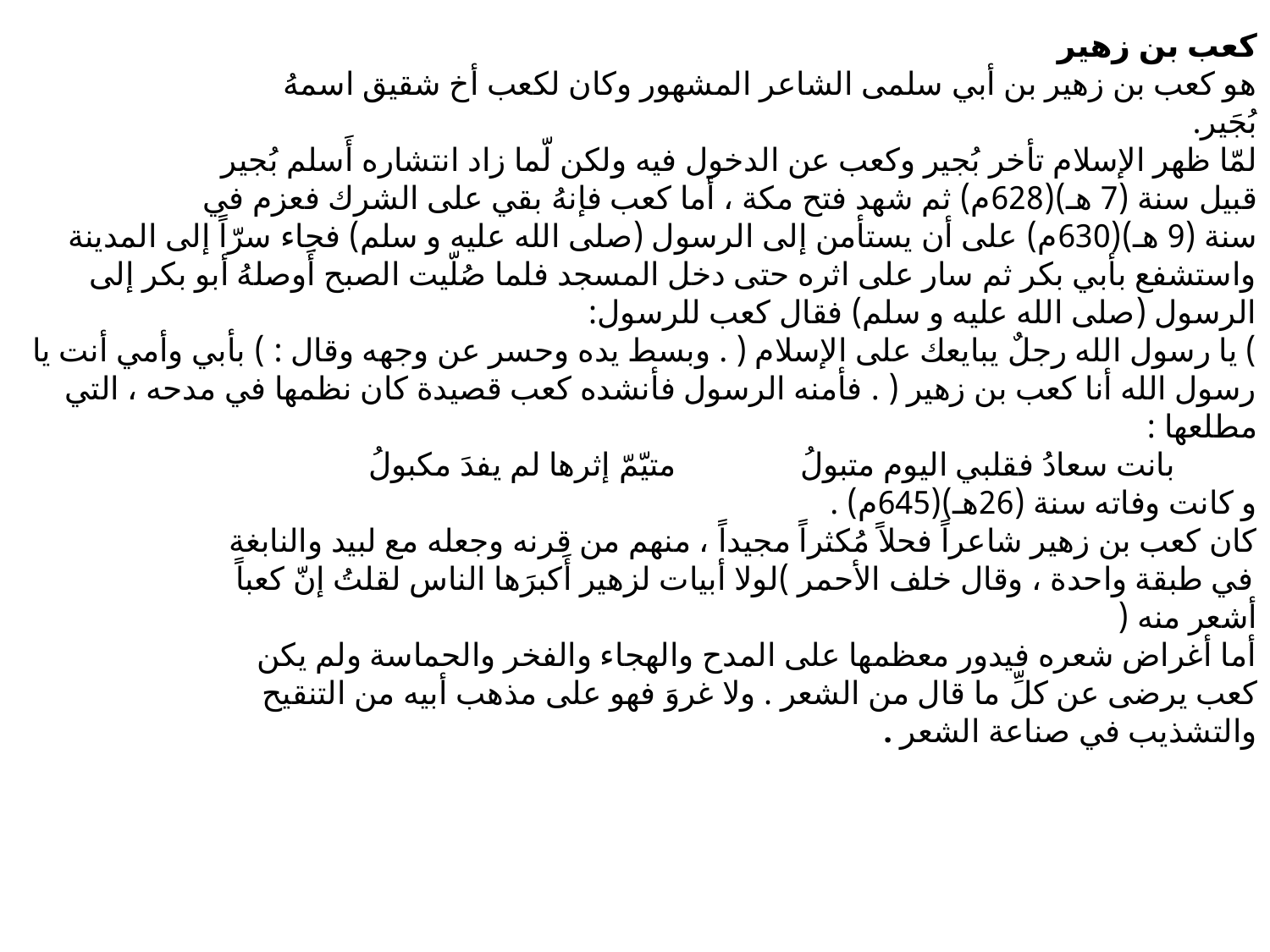

كعب بن زهير
هو كعب بن زهير بن أبي سلمى الشاعر المشهور وكان لكعب أخ شقيق اسمهُ
بُجَير.
لمّا ظهر الإسلام تأخر بُجير وكعب عن الدخول فيه ولكن لّما زاد انتشاره أَسلم بُجير
قبيل سنة (7 هـ)(628م) ثم شهد فتح مكة ، أما كعب فإنهُ بقي على الشرك فعزم في
سنة (9 هـ)(630م) على أن يستأمن إلى الرسول (صلى الله عليه و سلم) فجاء سرّاً إلى المدينة واستشفع بأبي بكر ثم سار على اثره حتى دخل المسجد فلما صُلّيت الصبح أَوصلهُ أبو بكر إلى الرسول (صلى الله عليه و سلم) فقال كعب للرسول:
) يا رسول الله رجلٌ يبايعك على الإسلام ( . وبسط يده وحسر عن وجهه وقال : ) بأبي وأمي أنت يا رسول الله أنا كعب بن زهير ( . فأمنه الرسول فأنشده كعب قصيدة كان نظمها في مدحه ، التي مطلعها :
          بانت سعادُ فقلبي اليوم متبولُ               متيّمّ إثرها لم يفدَ مكبولُ
و كانت وفاته سنة (26هـ)(645م) .
كان كعب بن زهير شاعراً فحلاً مُكثراً مجيداً ، منهم من قرنه وجعله مع لبيد والنابغة
في طبقة واحدة ، وقال خلف الأحمر )لولا أبيات لزهير أَكبرَها الناس لقلتُ إنّ كعباً
أشعر منه (
أما أغراض شعره فيدور معظمها على المدح والهجاء والفخر والحماسة ولم يكن
كعب يرضى عن كلِّ ما قال من الشعر . ولا غروَ فهو على مذهب أبيه من التنقيح
والتشذيب في صناعة الشعر .